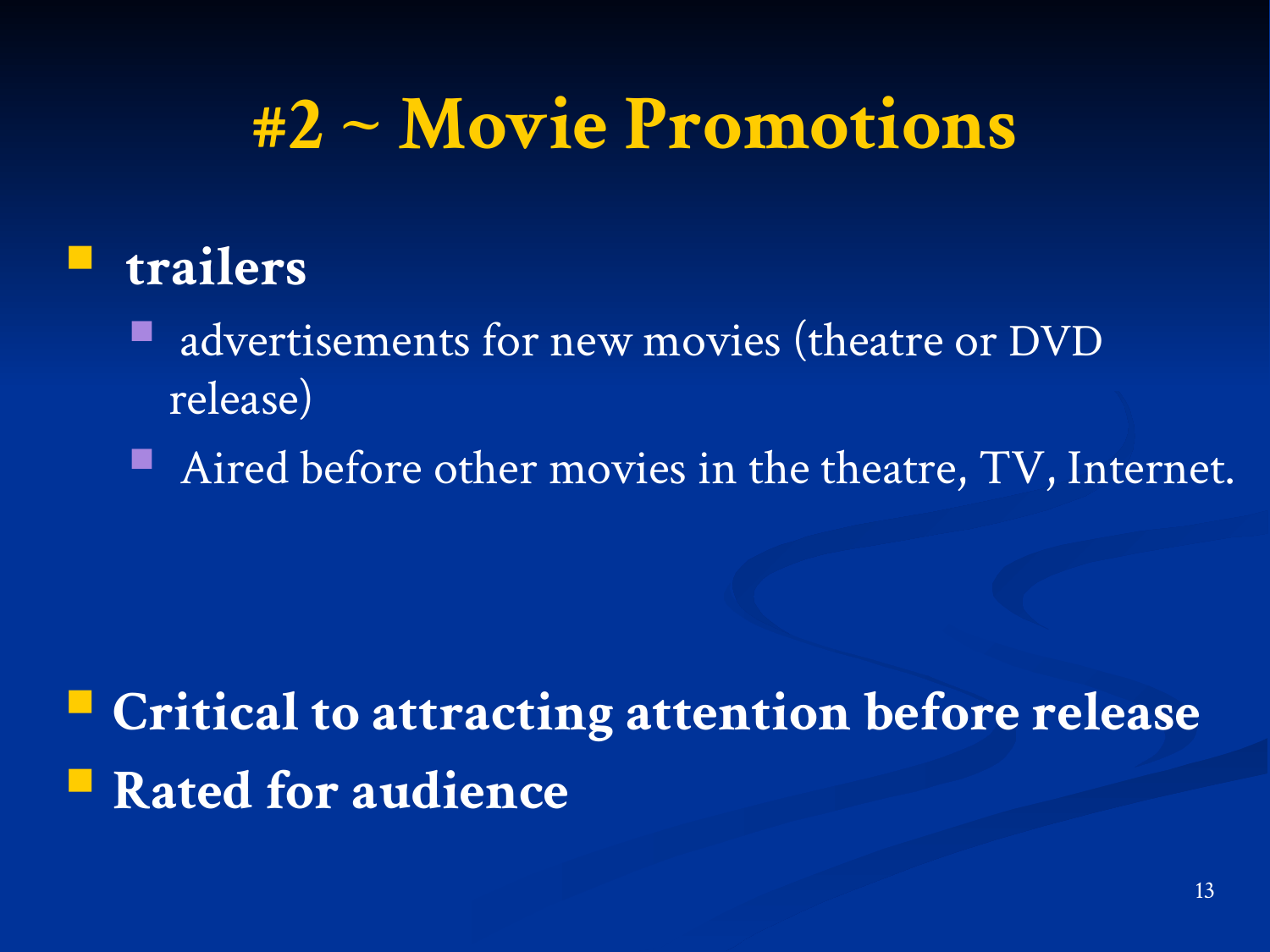

#2 ~ Movie Promotions
 trailers
 advertisements for new movies (theatre or DVD release)
 Aired before other movies in the theatre, TV, Internet.

Critical to attracting attention before release
Rated for audience

13